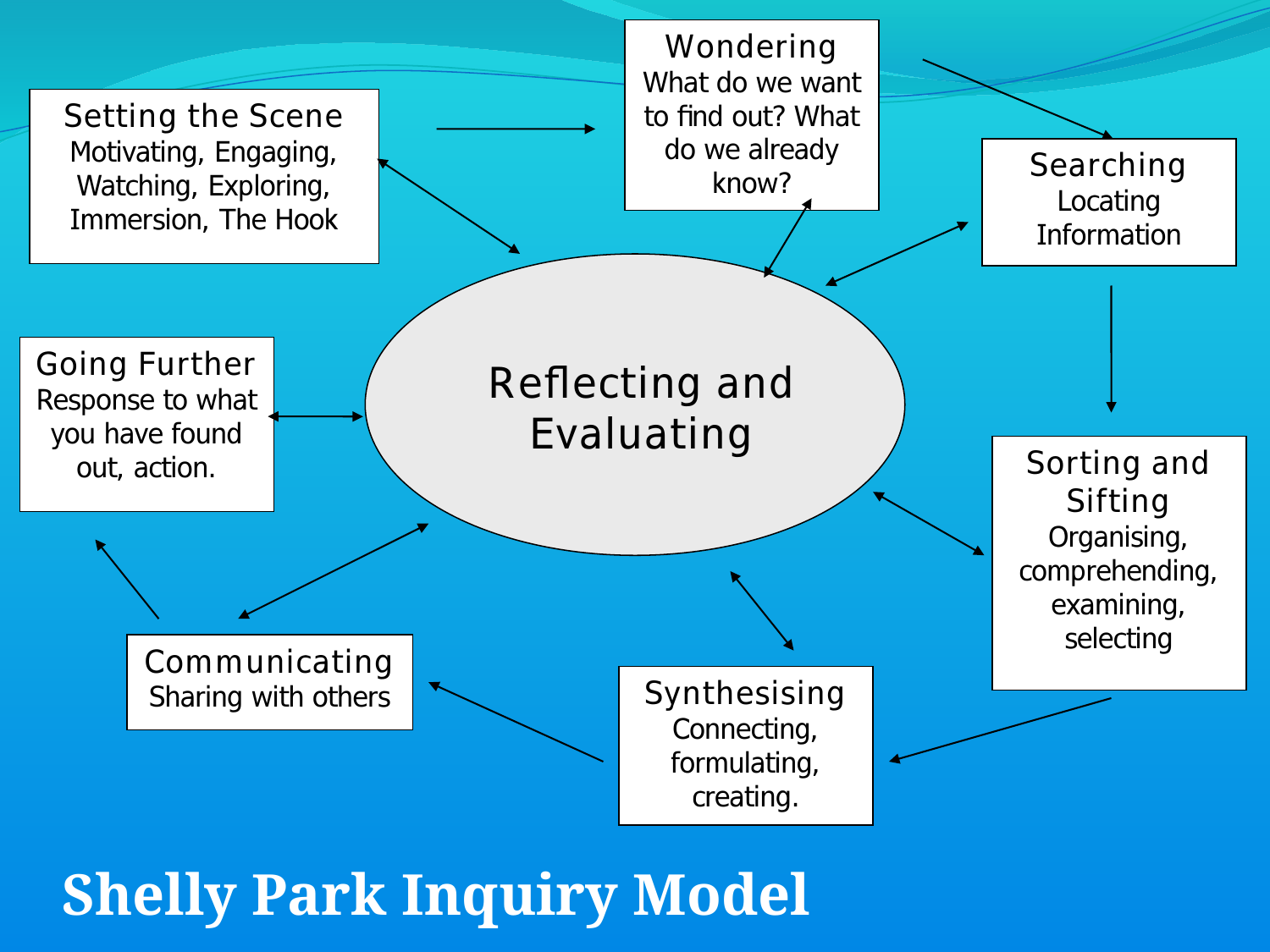

Wondering
What do we want to find out? What do we already know?

Setting the Scene
Motivating, Engaging, Watching, Exploring, Immersion, The Hook

Searching
Locating Information

Going Further
Response to what you have found out, action.
Reflecting and Evaluating

Sorting and Sifting
Organising, comprehending, examining, selecting

Communicating
Sharing with others
Synthesising
Connecting, formulating, creating.

Shelly Park Inquiry Model